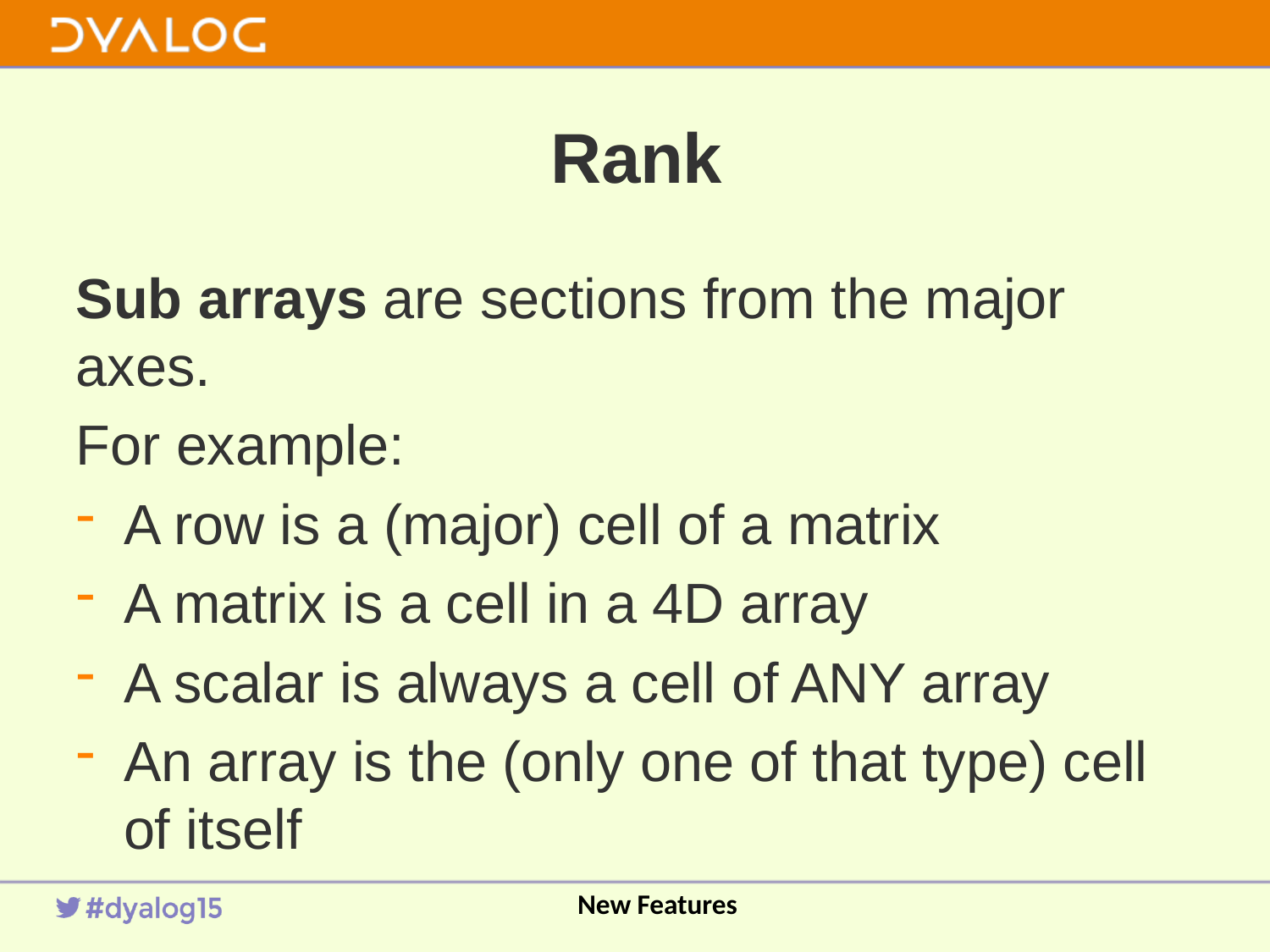

# Rank
Sub arrays are sections from the major axes.
For example:
A row is a (major) cell of a matrix
A matrix is a cell in a 4D array
A scalar is always a cell of ANY array
An array is the (only one of that type) cell of itself
New Features